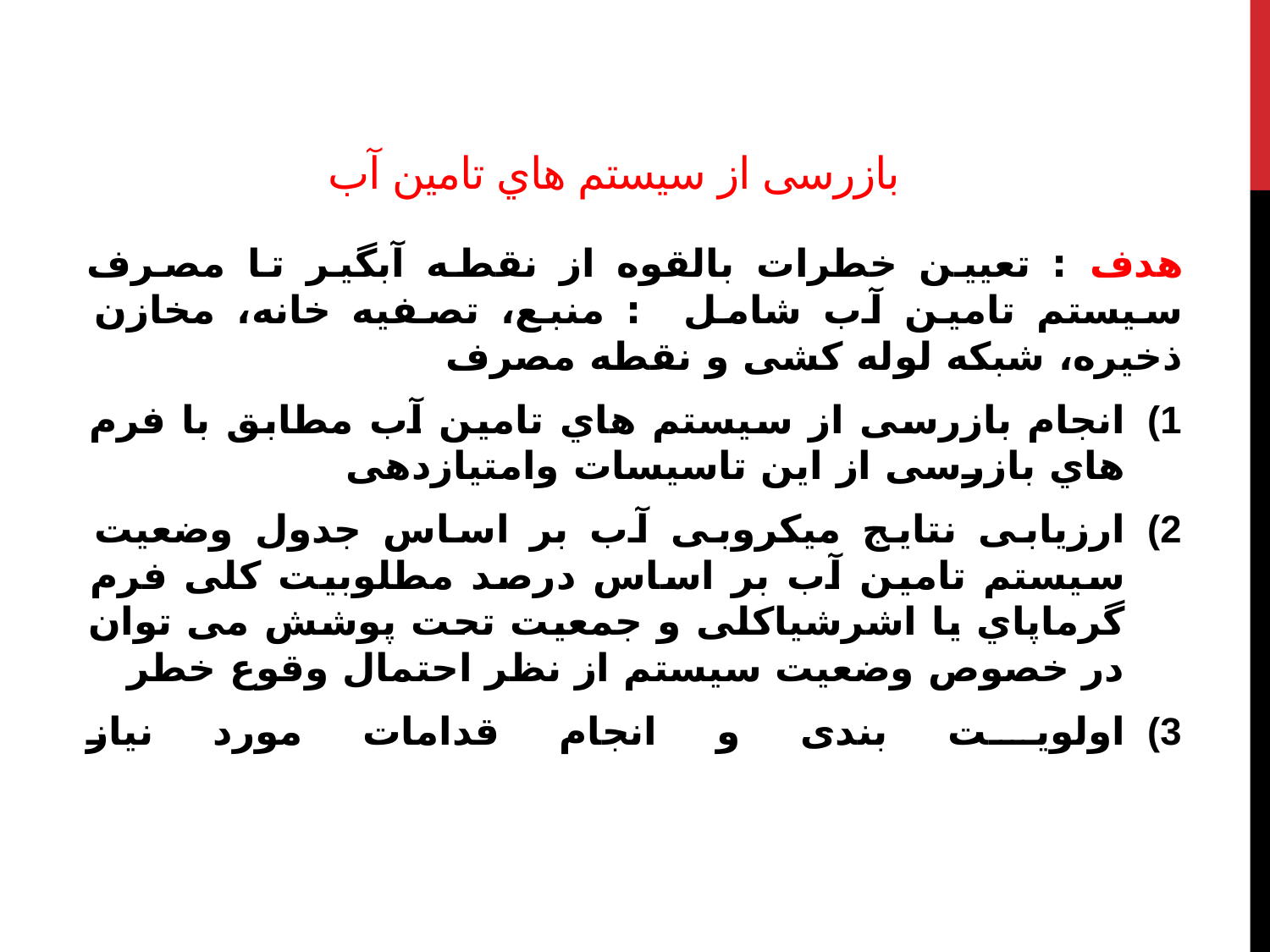

# بازرسی از سیستم هاي تامین آب
هدف : تعیین خطرات بالقوه از نقطه آبگیر تا مصرف
سیستم تامین آب شامل  : منبع، تصفیه خانه، مخازن ذخیره، شبکه لوله کشی و نقطه مصرف
انجام بازرسی از سیستم هاي تامین آب مطابق با فرم هاي بازرسی از این تاسیسات وامتیازدهی
ارزیابی نتایج میکروبی آب بر اساس جدول وضعیت سیستم تامین آب بر اساس درصد مطلوبیت کلی فرم گرماپاي یا اشرشیاکلی و جمعیت تحت پوشش می توان در خصوص وضعیت سیستم از نظر احتمال وقوع خطر
اولویت بندی و انجام قدامات مورد نیاز